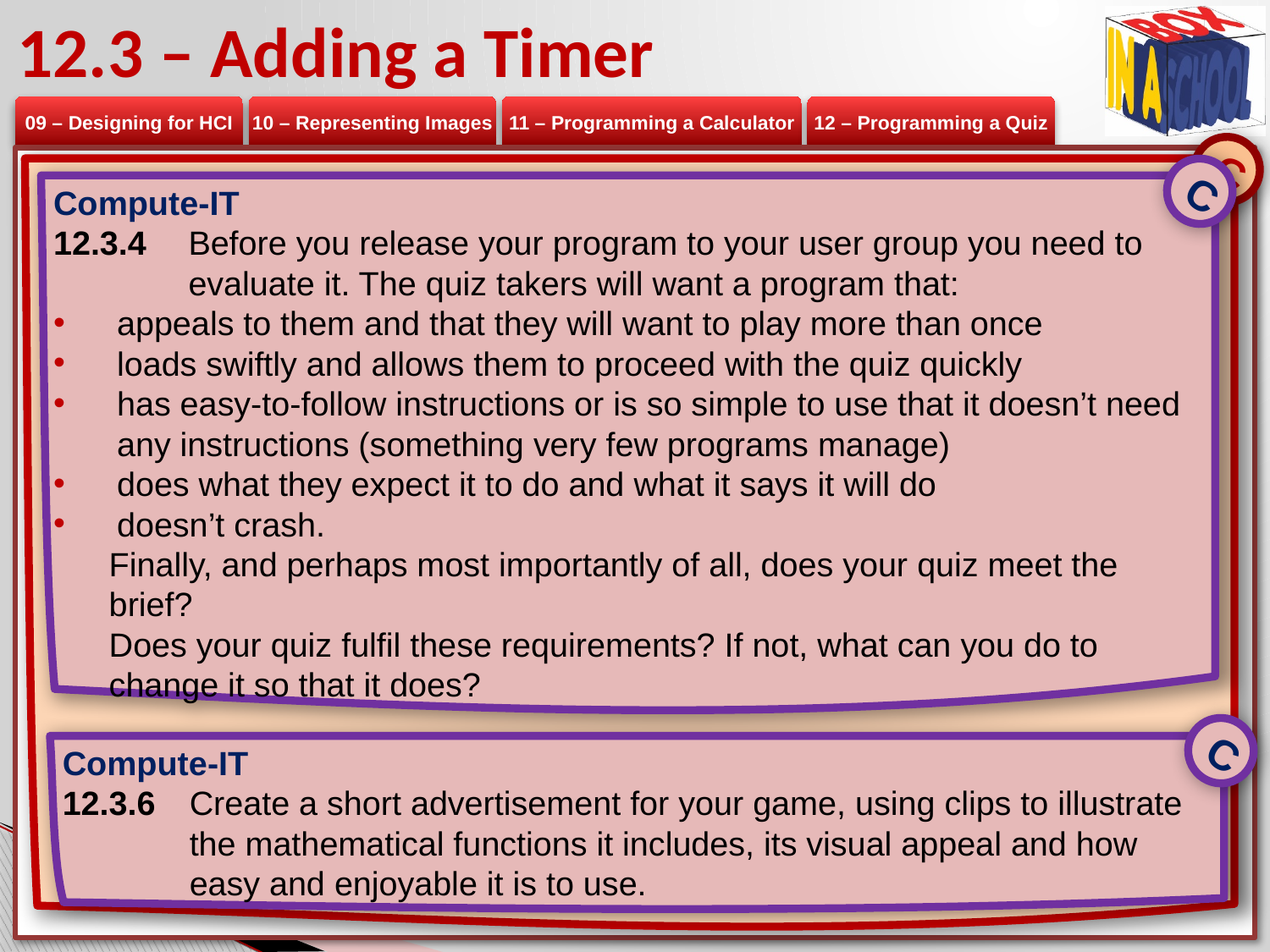

# 12.3 – Adding a Timer
C

C
Compute-IT
12.3.4 	Before you release your program to your user group you need to evaluate it. The quiz takers will want a program that:
appeals to them and that they will want to play more than once
loads swiftly and allows them to proceed with the quiz quickly
has easy-to-follow instructions or is so simple to use that it doesn’t need any instructions (something very few programs manage)
does what they expect it to do and what it says it will do
doesn’t crash.
Finally, and perhaps most importantly of all, does your quiz meet the brief?
Does your quiz fulfil these requirements? If not, what can you do to change it so that it does?
C
Compute-IT
12.3.6 	Create a short advertisement for your game, using clips to illustrate the mathematical functions it includes, its visual appeal and how easy and enjoyable it is to use.